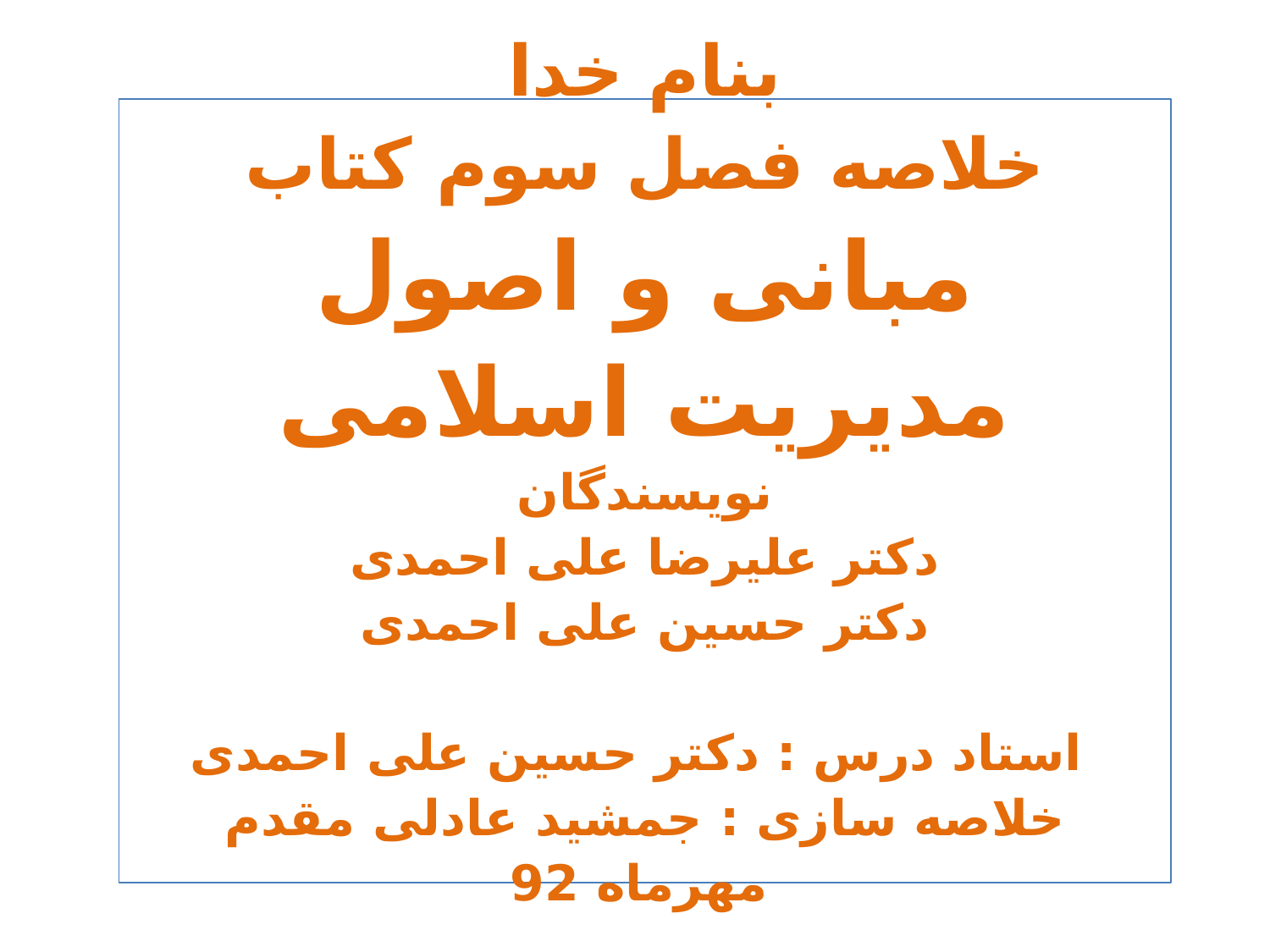

# بنام خدا خلاصه فصل سوم کتاب مبانی و اصول مدیریت اسلامی نویسندگان دکتر علیرضا علی احمدی دکتر حسین علی احمدی استاد درس : دکتر حسین علی احمدی خلاصه سازی : جمشید عادلی مقدم مهرماه 92